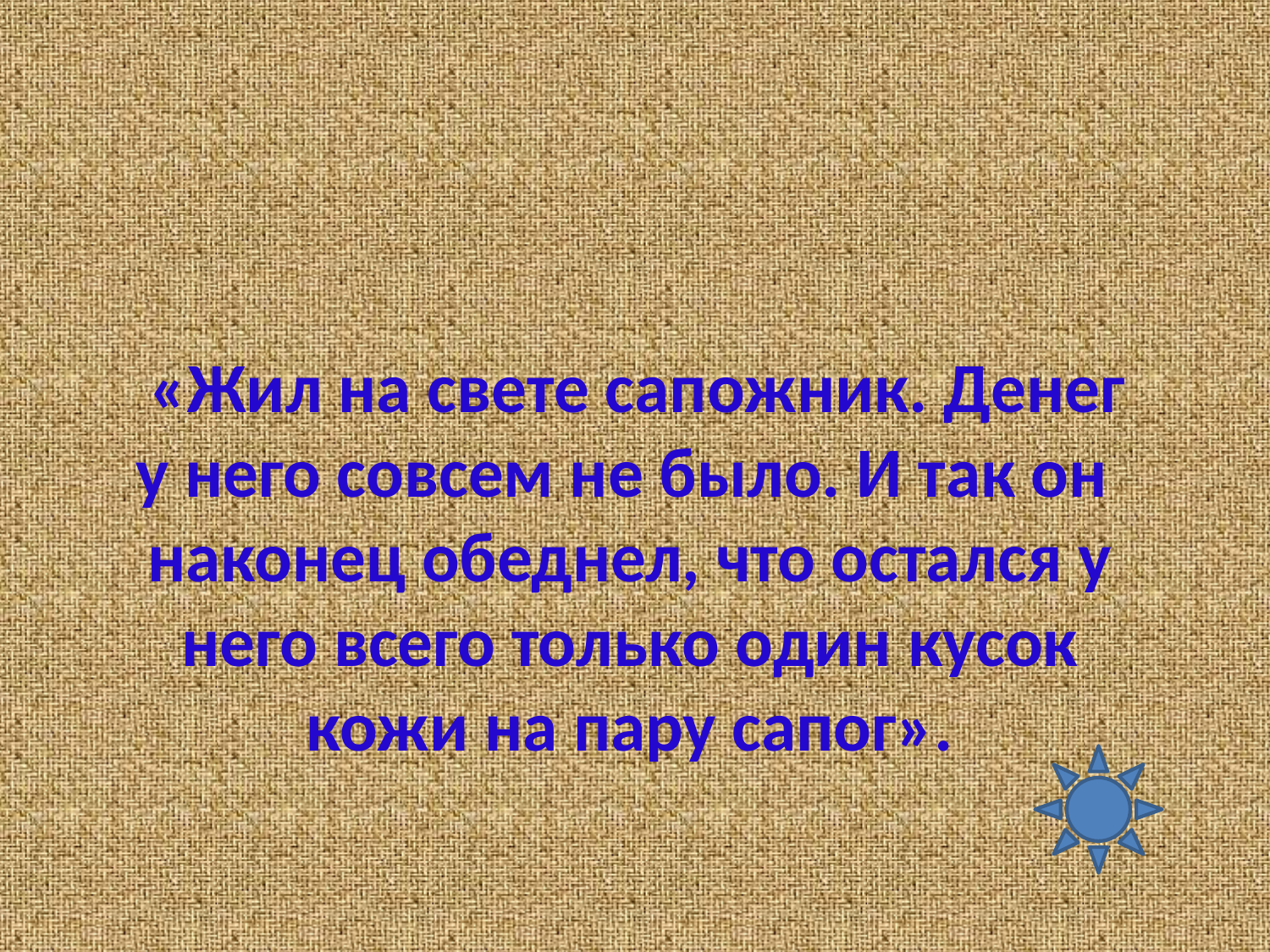

«Жил на свете сапожник. Денег у него совсем не было. И так он  наконец обеднел, что остался у него всего только один кусок кожи на пару сапог».